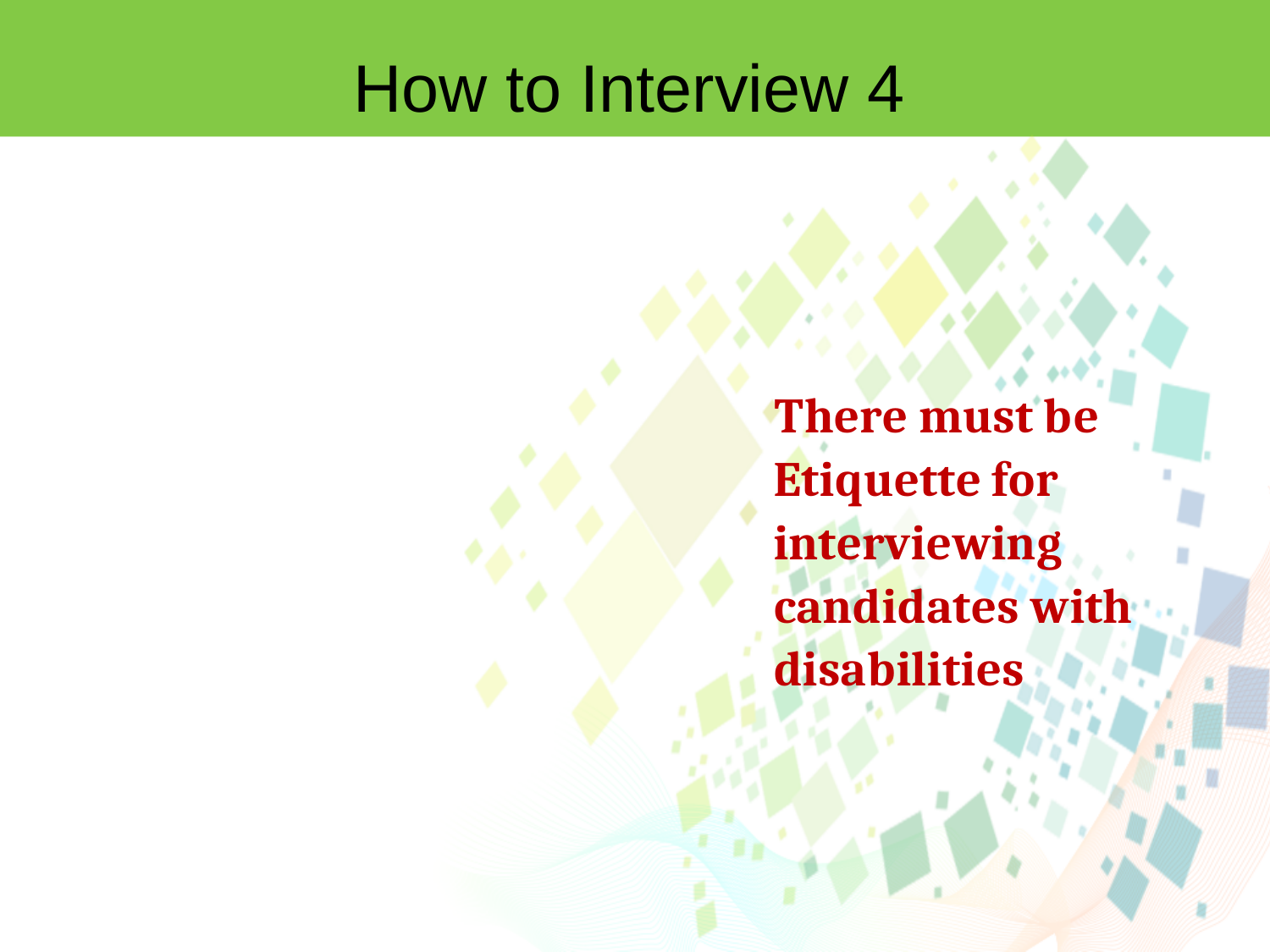

How to Interview 4
There must be Etiquette for interviewing candidates with disabilities